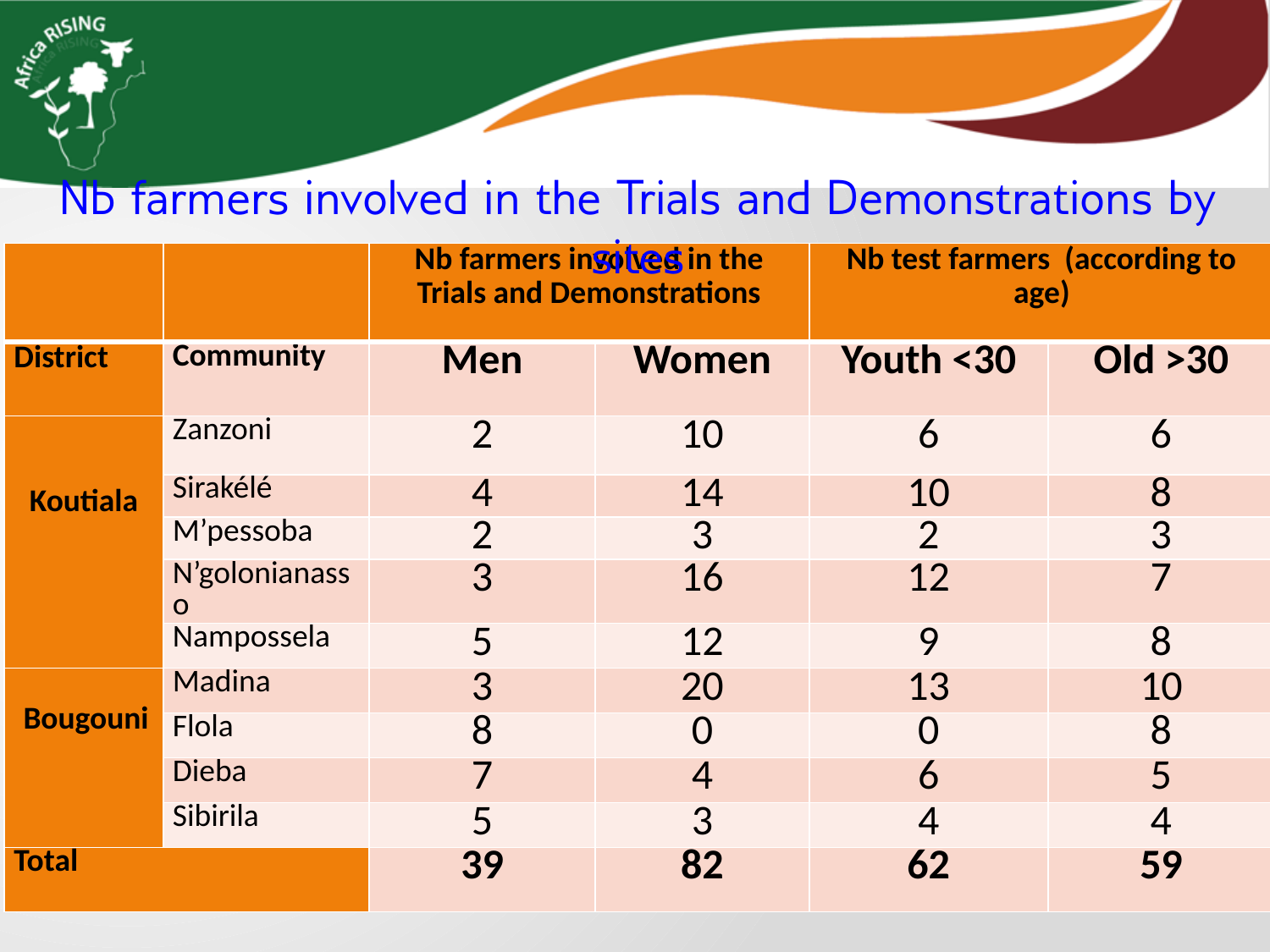

Nb farmers involved in the Trials and Demonstrations by sites

|  |  | Nb farmers involved in the Trials and Demonstrations |  | Nb test farmers (according to age) |  |
| --- | --- | --- | --- | --- | --- |
| District | Community | Men | Women | Youth <30 | Old >30 |
| Koutiala | Zanzoni | 2 | 10 | 6 | 6 |
|  | Sirakélé | 4 | 14 | 10 | 8 |
|  | M’pessoba | 2 | 3 | 2 | 3 |
|  | N’golonianasso | 3 | 16 | 12 | 7 |
|  | Nampossela | 5 | 12 | 9 | 8 |
| Bougouni | Madina | 3 | 20 | 13 | 10 |
|  | Flola | 8 | 0 | 0 | 8 |
|  | Dieba | 7 | 4 | 6 | 5 |
|  | Sibirila | 5 | 3 | 4 | 4 |
| Total |  | 39 | 82 | 62 | 59 |